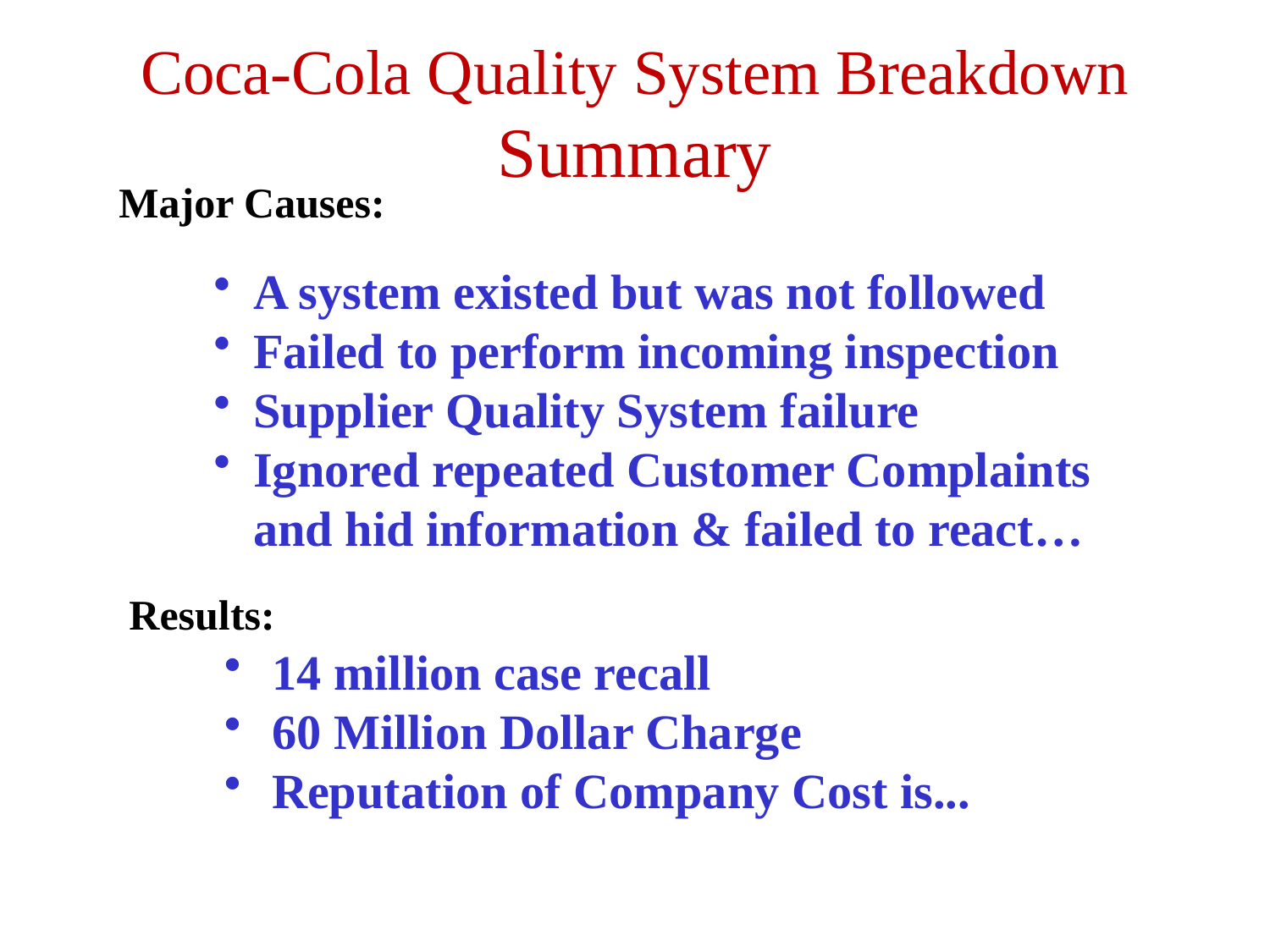

# Coca-Cola Quality System Breakdown Summary
Major Causes:
A system existed but was not followed
Failed to perform incoming inspection
Supplier Quality System failure
Ignored repeated Customer Complaints and hid information & failed to react…

Results:
14 million case recall
60 Million Dollar Charge
Reputation of Company Cost is...